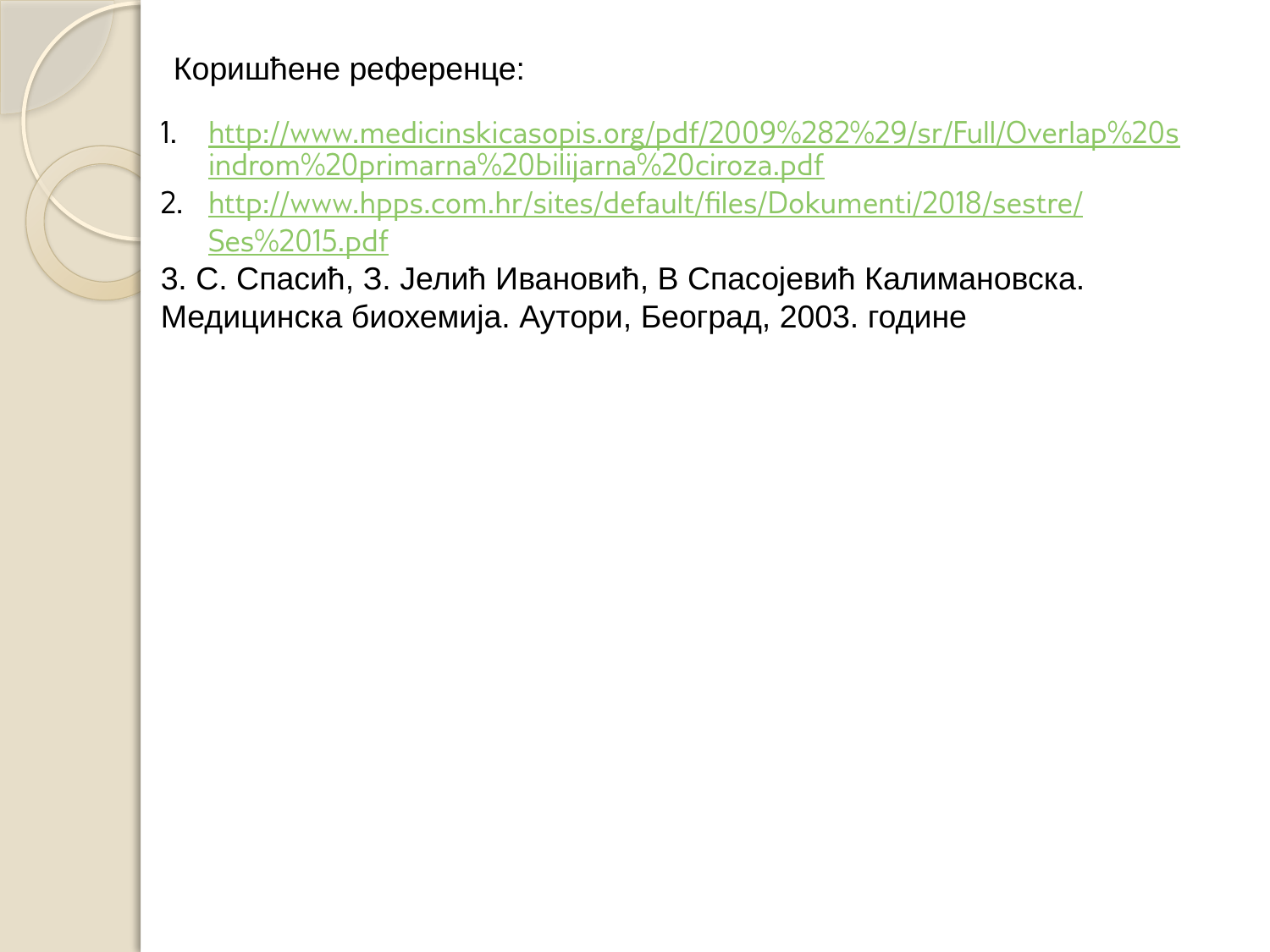

Коришћене референце:
http://www.medicinskicasopis.org/pdf/2009%282%29/sr/Full/Overlap%20sindrom%20primarna%20bilijarna%20ciroza.pdf
http://www.hpps.com.hr/sites/default/files/Dokumenti/2018/sestre/Ses%2015.pdf
3. С. Спасић, З. Јелић Ивановић, В Спасојевић Калимановска. Медицинска биохемија. Аутори, Београд, 2003. године